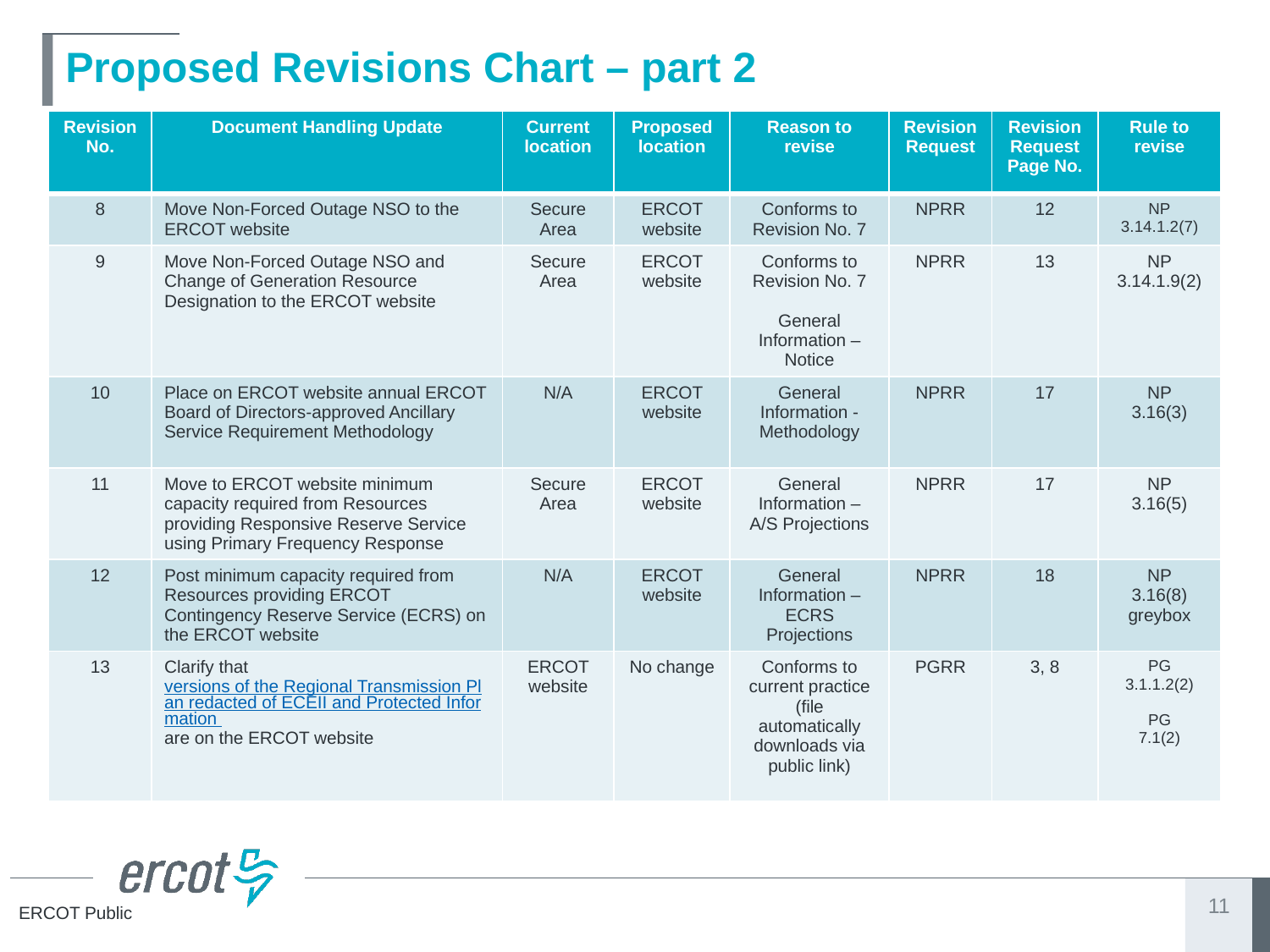

# Proposed Revisions Chart – part 2
| Revision No. | Document Handling Update | Current location | Proposed location | Reason to revise | Revision Request | Revision Request Page No. | Rule to revise |
| --- | --- | --- | --- | --- | --- | --- | --- |
| 8 | Move Non-Forced Outage NSO to the ERCOT website | Secure Area | ERCOT website | Conforms to Revision No. 7 | NPRR | 12 | NP 3.14.1.2(7) |
| 9 | Move Non-Forced Outage NSO and Change of Generation Resource Designation to the ERCOT website | Secure Area | ERCOT website | Conforms to Revision No. 7 General Information – Notice | NPRR | 13 | NP 3.14.1.9(2) |
| 10 | Place on ERCOT website annual ERCOT Board of Directors-approved Ancillary Service Requirement Methodology | N/A | ERCOT website | General Information - Methodology | NPRR | 17 | NP 3.16(3) |
| 11 | Move to ERCOT website minimum capacity required from Resources providing Responsive Reserve Service using Primary Frequency Response | Secure Area | ERCOT website | General Information – A/S Projections | NPRR | 17 | NP 3.16(5) |
| 12 | Post minimum capacity required from Resources providing ERCOT Contingency Reserve Service (ECRS) on the ERCOT website | N/A | ERCOT website | General Information – ECRS Projections | NPRR | 18 | NP 3.16(8) greybox |
| 13 | Clarify that versions of the Regional Transmission Plan redacted of ECEII and Protected Information are on the ERCOT website | ERCOT website | No change | Conforms to current practice (file automatically downloads via public link) | PGRR | 3, 8 | PG 3.1.1.2(2) PG 7.1(2) |
11